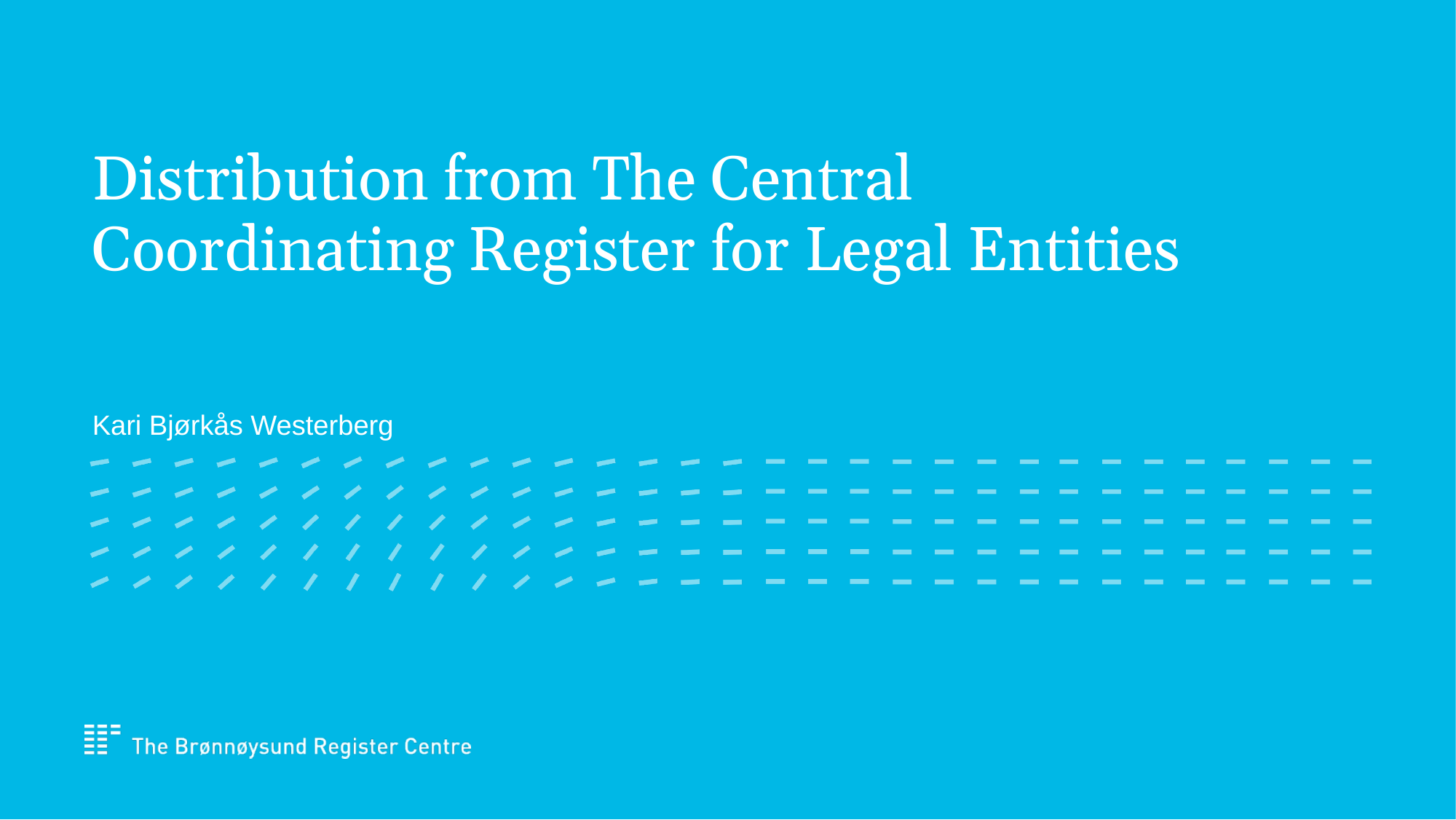

# Distribution from The Central Coordinating Register for Legal Entities
Kari Bjørkås Westerberg